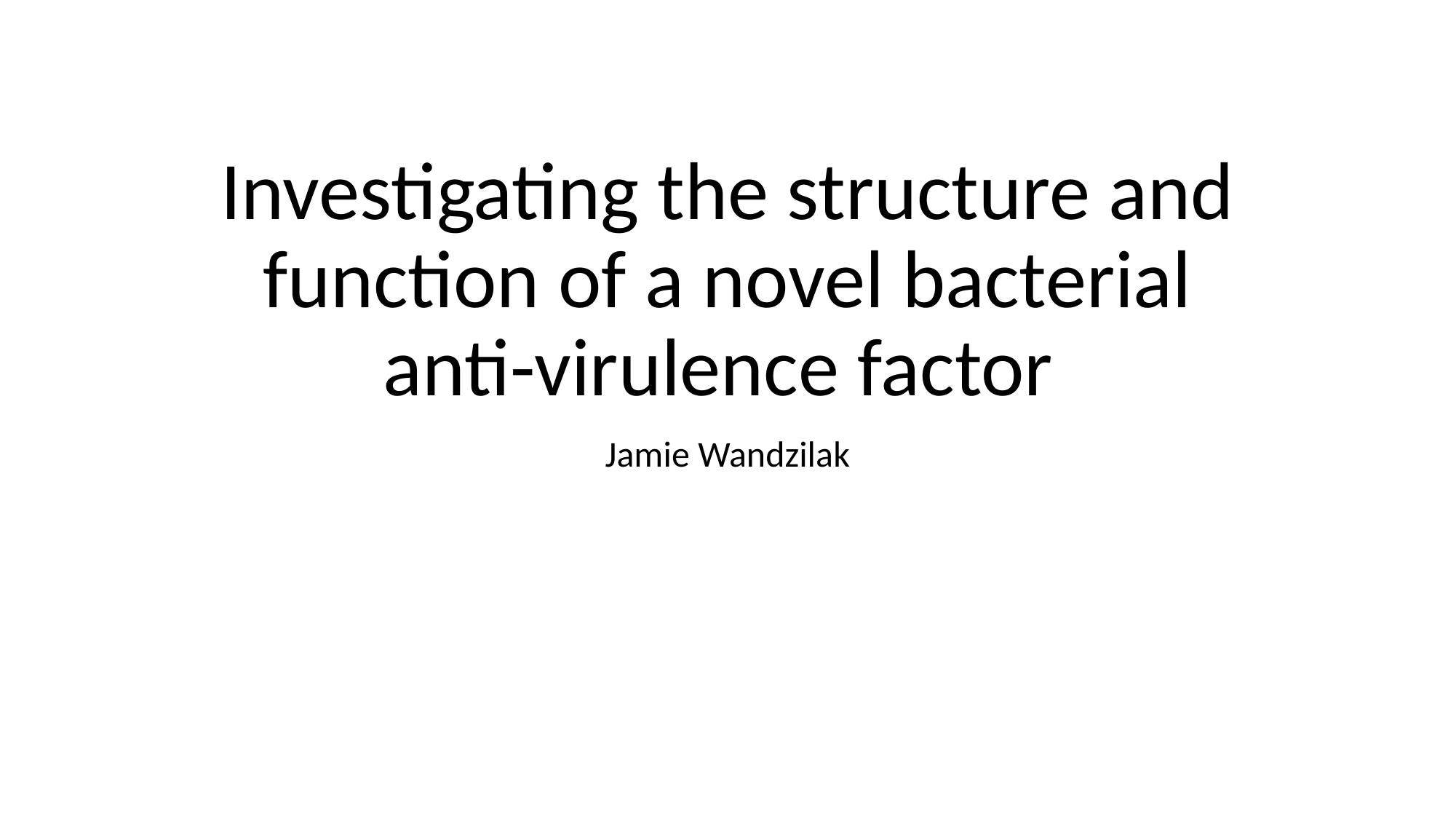

# Investigating the structure and function of a novel bacterial anti-virulence factor
Jamie Wandzilak